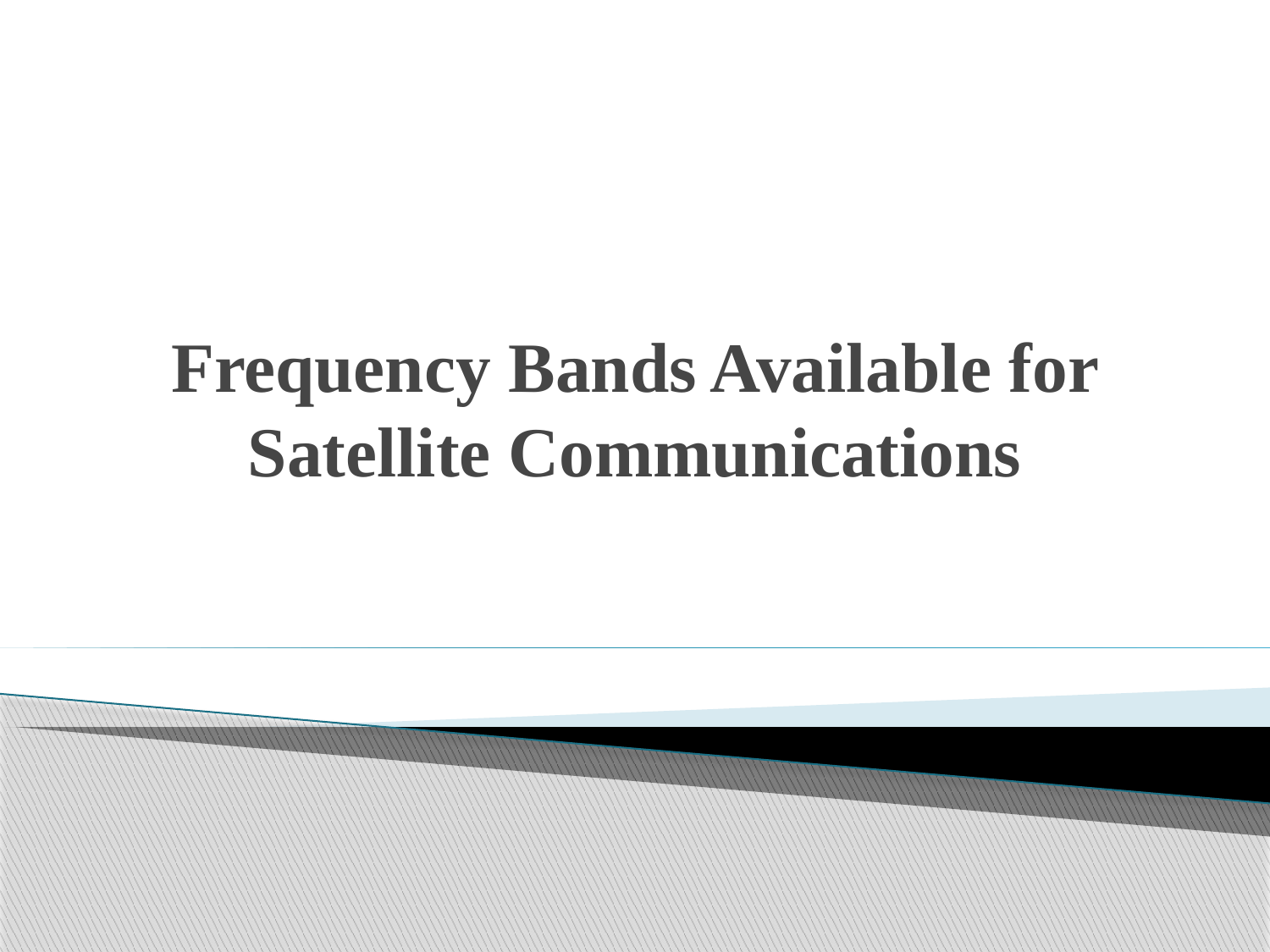

# Frequency Bands Available for Satellite Communications